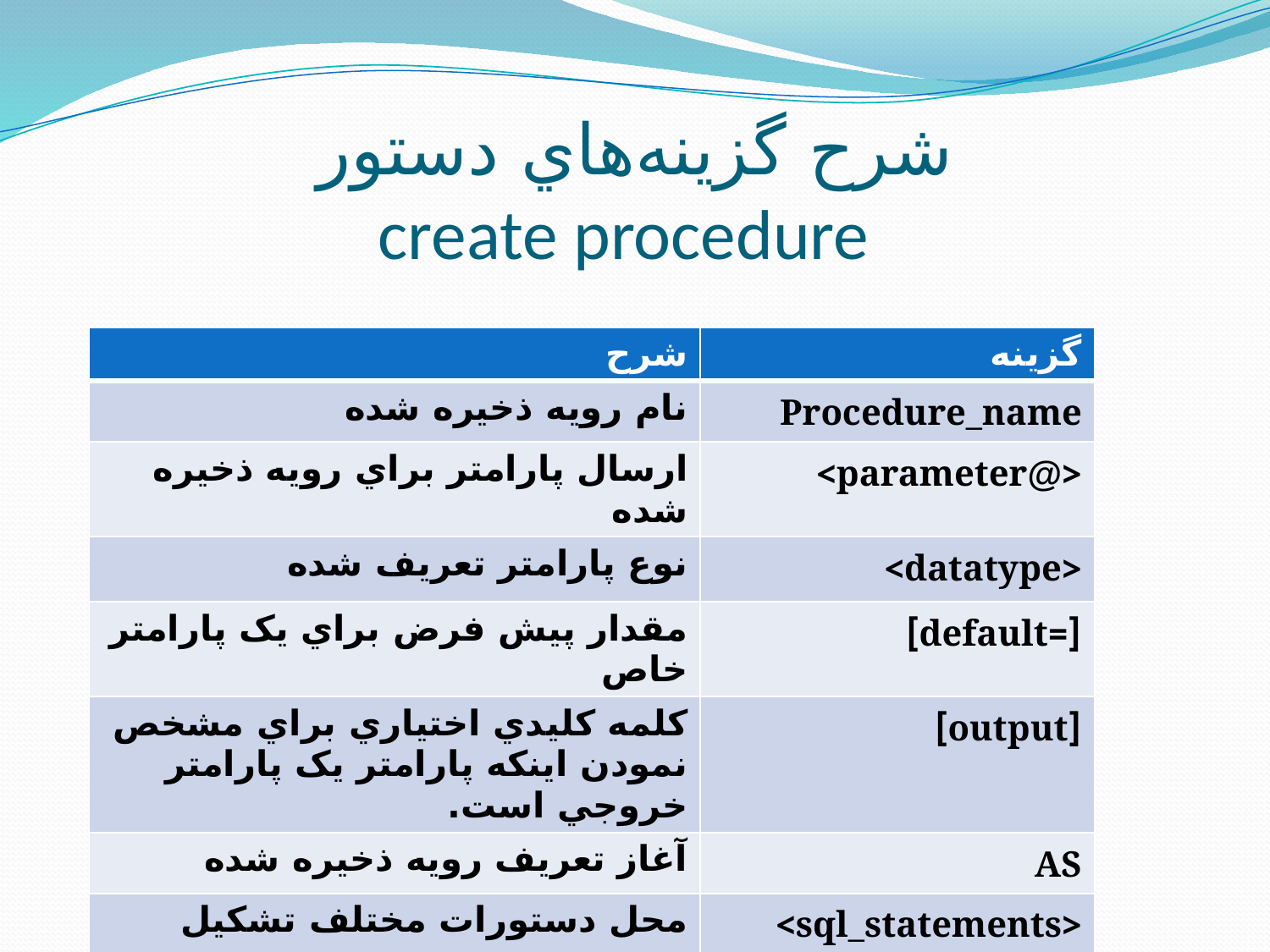

# شرح گزينه‌هاي دستور create procedure
| شرح | گزينه |
| --- | --- |
| نام رويه ذخيره شده | Procedure\_name |
| ارسال پارامتر براي رويه ذخيره شده | <@parameter> |
| نوع پارامتر تعريف شده | <datatype> |
| مقدار پيش فرض براي يک پارامتر خاص | [=default] |
| کلمه کليدي اختياري براي مشخص نمودن اينکه پارامتر يک پارامتر خروجي است. | [output] |
| آغاز تعريف رويه ذخيره شده | AS |
| محل دستورات مختلف تشکيل دهنده رويه ذخيره شده | <sql\_statements> |